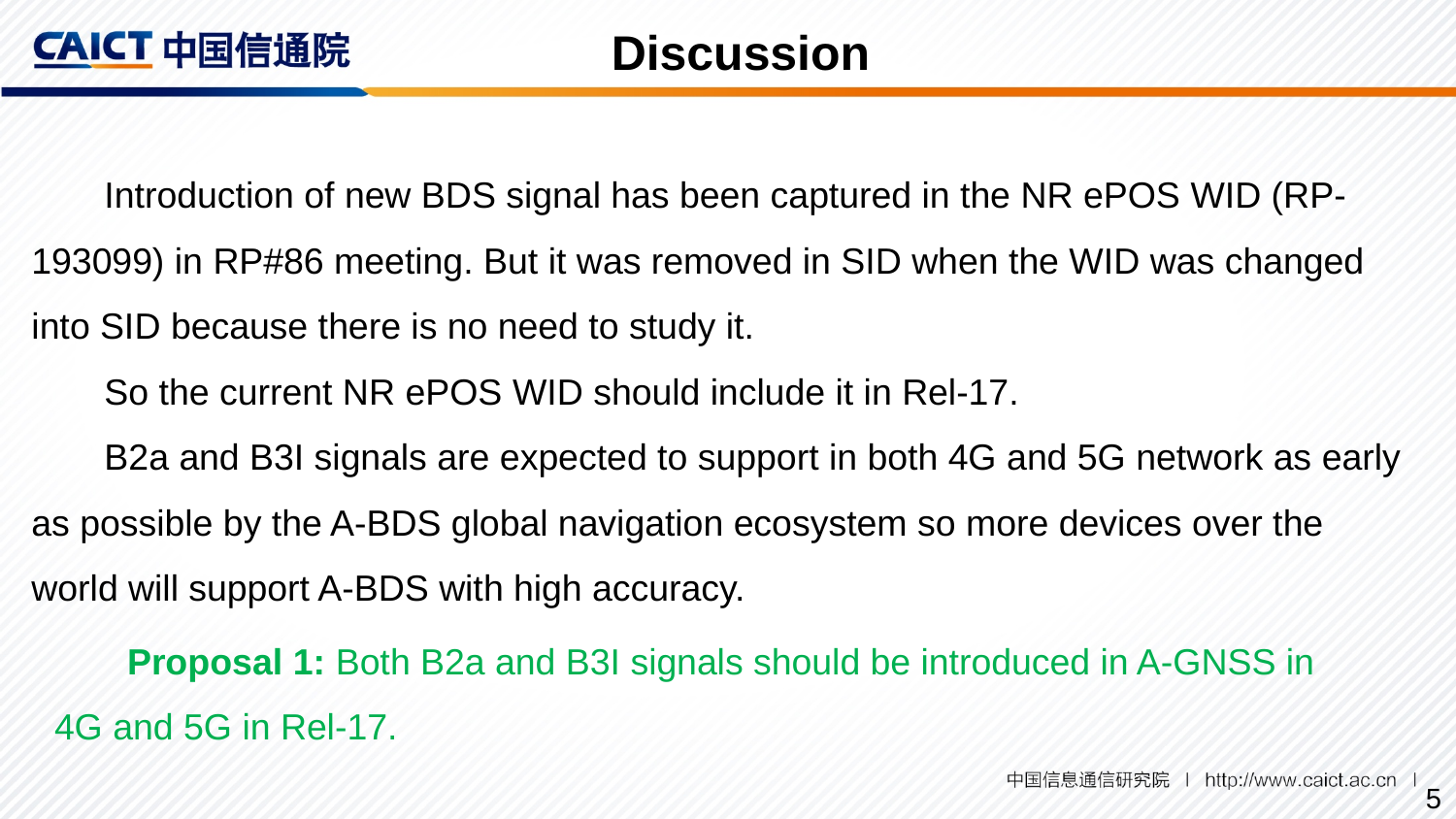

Discussion
Introduction of new BDS signal has been captured in the NR ePOS WID (RP-193099) in RP#86 meeting. But it was removed in SID when the WID was changed into SID because there is no need to study it.
So the current NR ePOS WID should include it in Rel-17.
B2a and B3I signals are expected to support in both 4G and 5G network as early as possible by the A-BDS global navigation ecosystem so more devices over the world will support A-BDS with high accuracy.
Proposal 1: Both B2a and B3I signals should be introduced in A-GNSS in 4G and 5G in Rel-17.